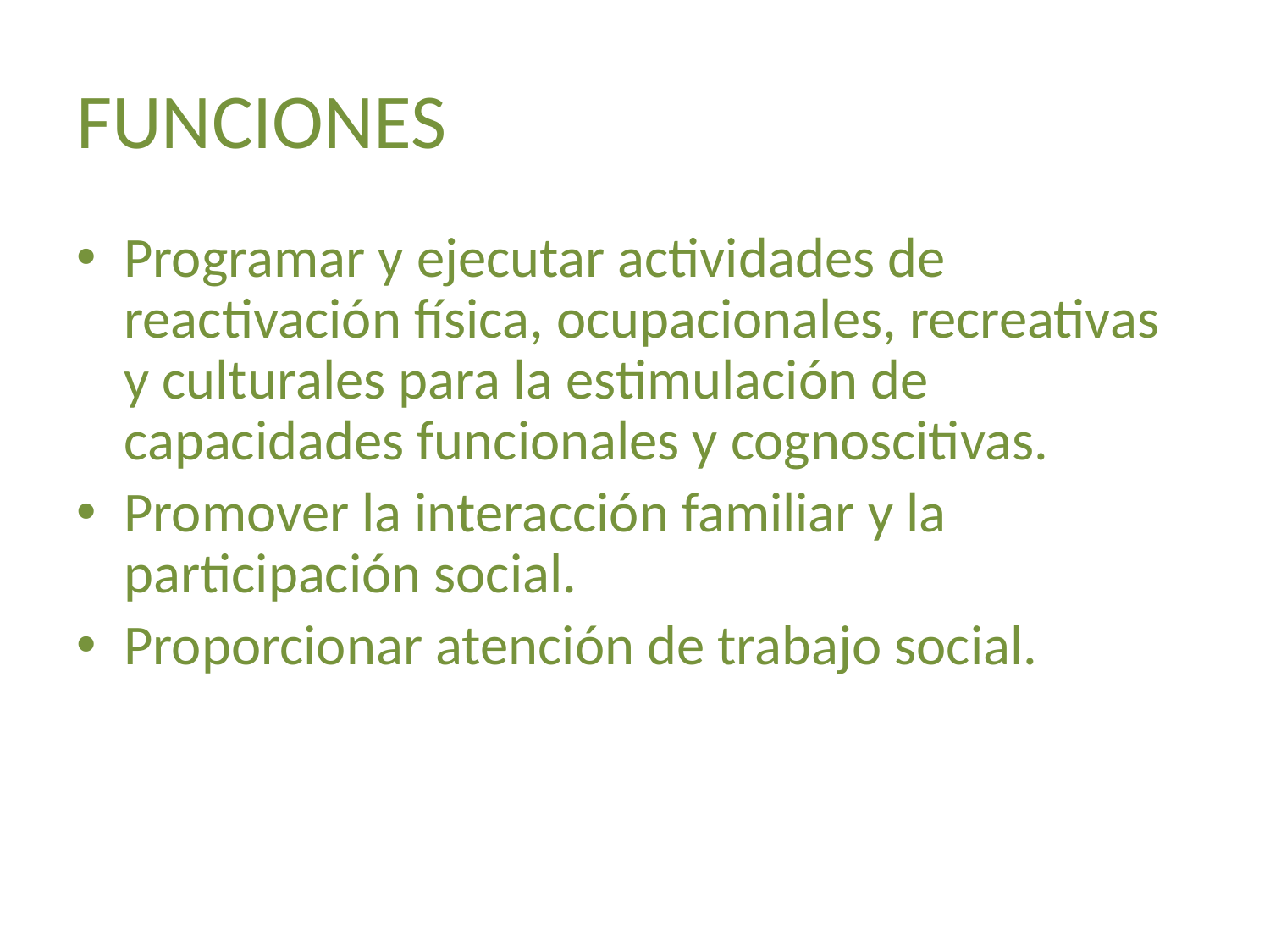

# FUNCIONES
Programar y ejecutar actividades de reactivación física, ocupacionales, recreativas y culturales para la estimulación de capacidades funcionales y cognoscitivas.
Promover la interacción familiar y la participación social.
Proporcionar atención de trabajo social.